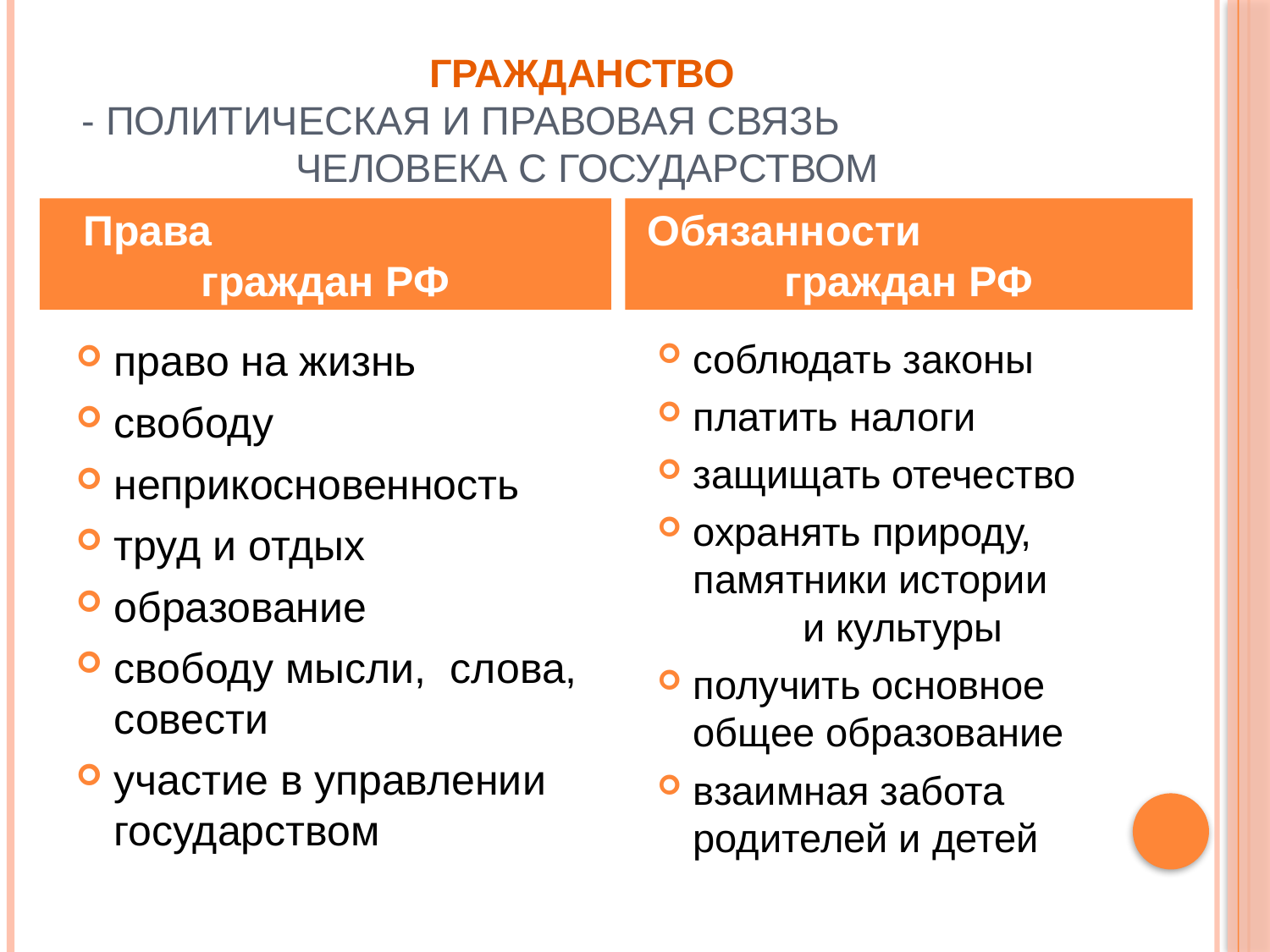

# Гражданство - политическая и правовая связь                        человека с государством
Права                               граждан РФ
Обязанности                      граждан РФ
соблюдать законы
платить налоги
защищать отечество
охранять природу, памятники истории                      и культуры
получить основное общее образование
взаимная забота родителей и детей
право на жизнь
свободу
неприкосновенность
труд и отдых
образование
свободу мысли,  слова, совести
участие в управлении государством